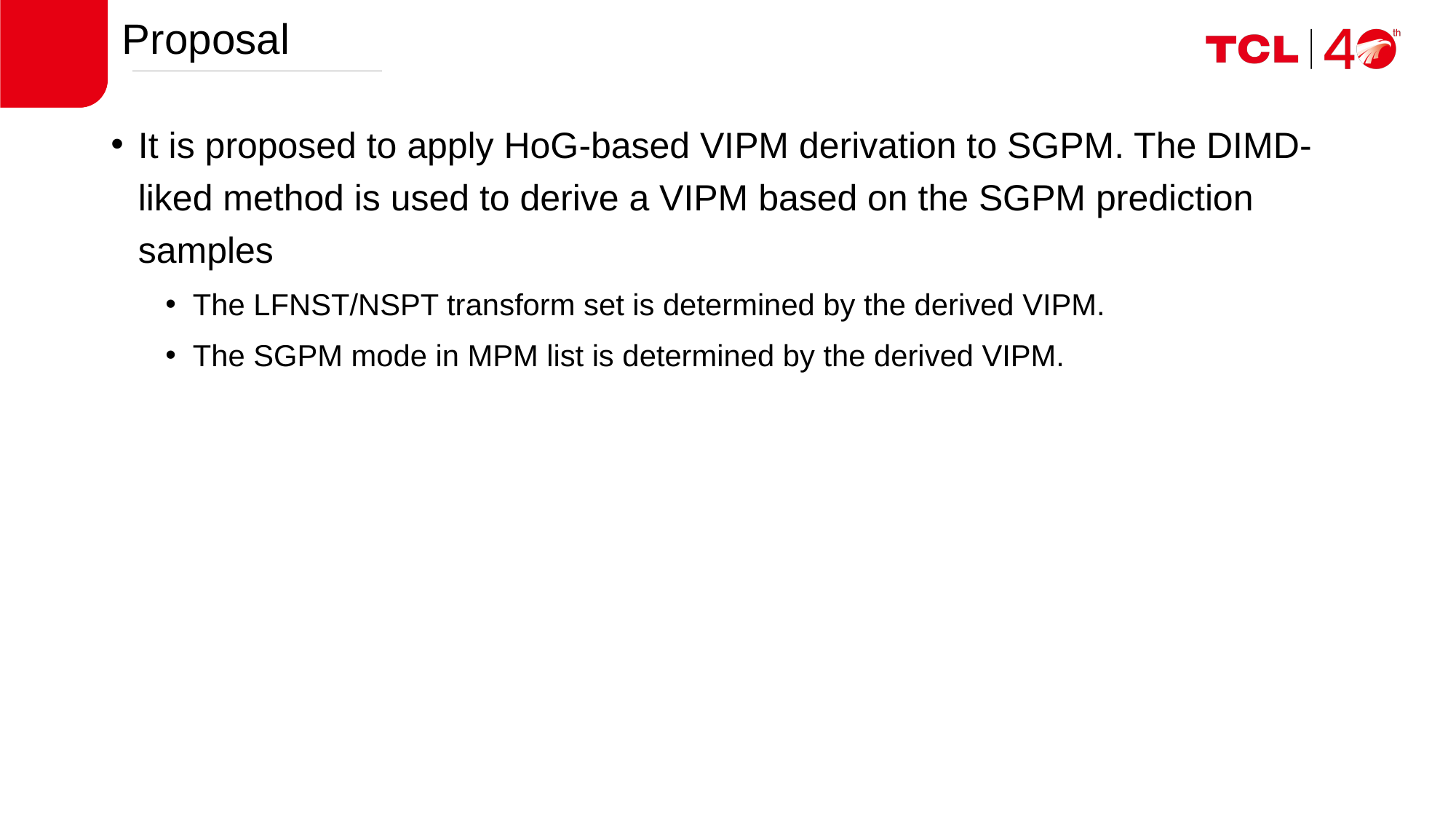

# Proposal
It is proposed to apply HoG-based VIPM derivation to SGPM. The DIMD-liked method is used to derive a VIPM based on the SGPM prediction samples
The LFNST/NSPT transform set is determined by the derived VIPM.
The SGPM mode in MPM list is determined by the derived VIPM.